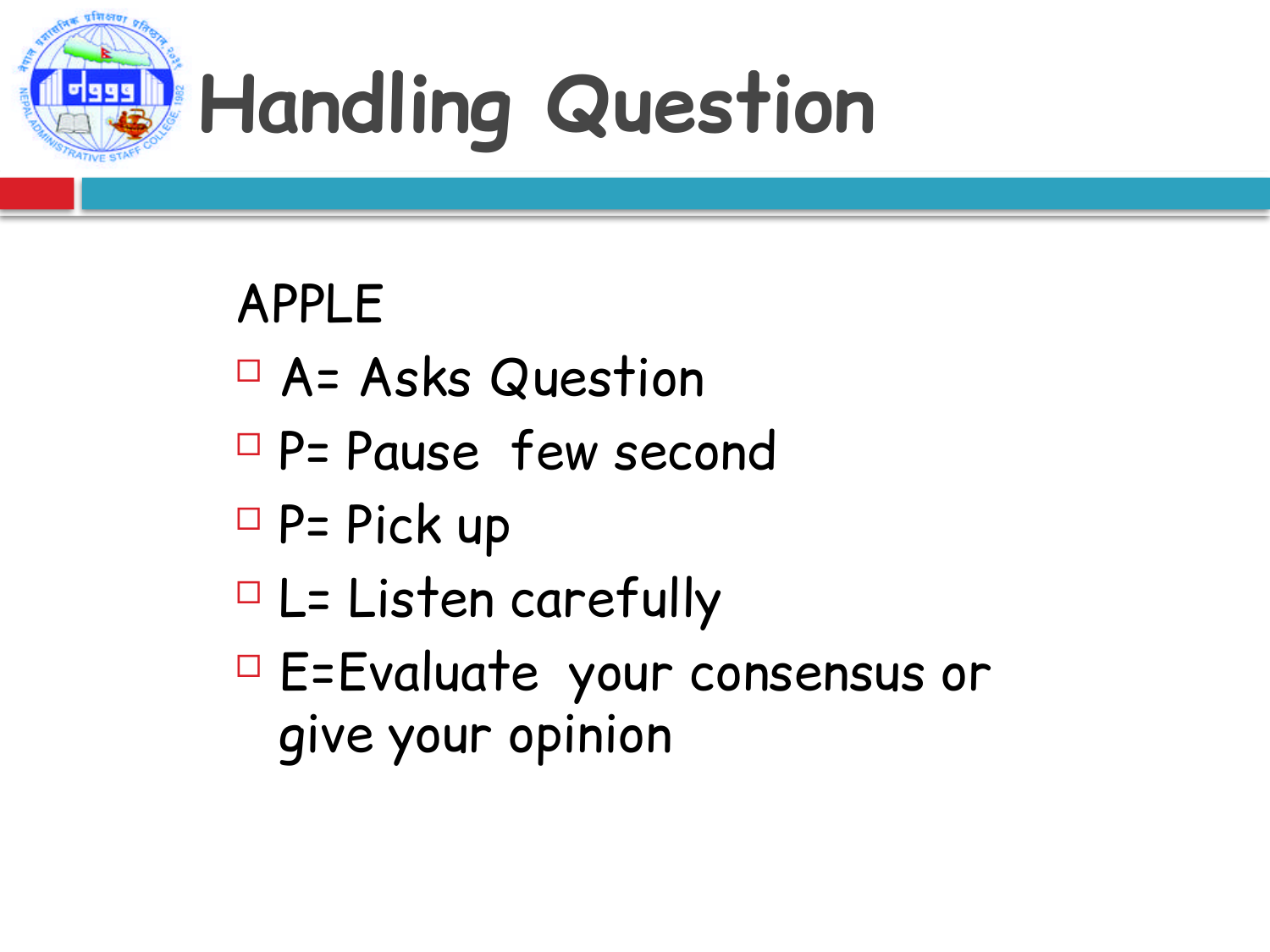

# Handling Question
APPLE
A= Asks Question
P= Pause  few second
P= Pick up
L= Listen carefully
E=Evaluate  your consensus or give your opinion